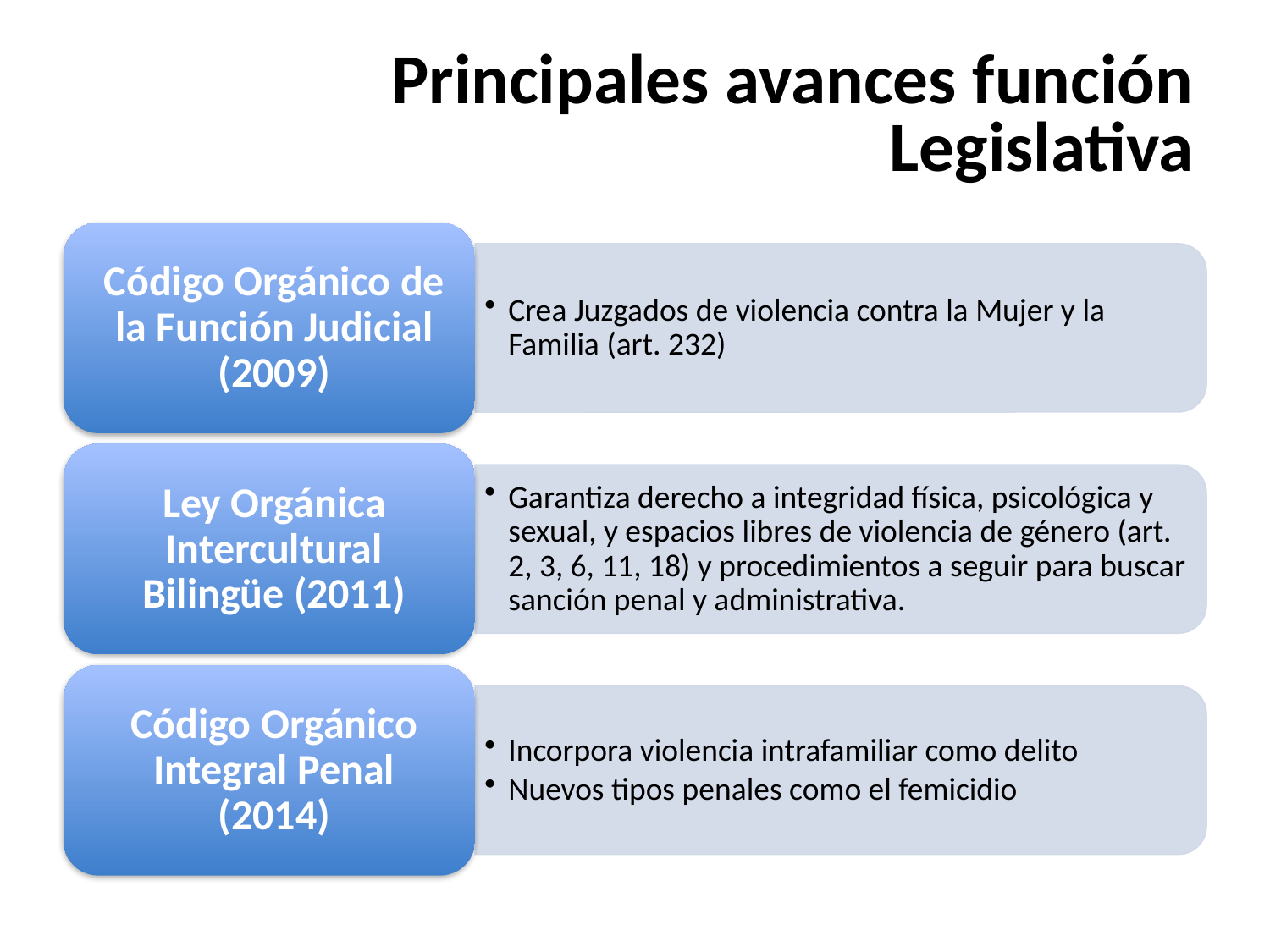

# Principales avances función Legislativa
Crea Juzgados de violencia contra la Mujer y la Familia (art. 232)
Código Orgánico de la Función Judicial (2009)
Garantiza derecho a integridad física, psicológica y sexual, y espacios libres de violencia de género (art. 2, 3, 6, 11, 18) y procedimientos a seguir para buscar sanción penal y administrativa.
Ley Orgánica Intercultural Bilingüe (2011)
Incorpora violencia intrafamiliar como delito
Nuevos tipos penales como el femicidio
Código Orgánico Integral Penal (2014)